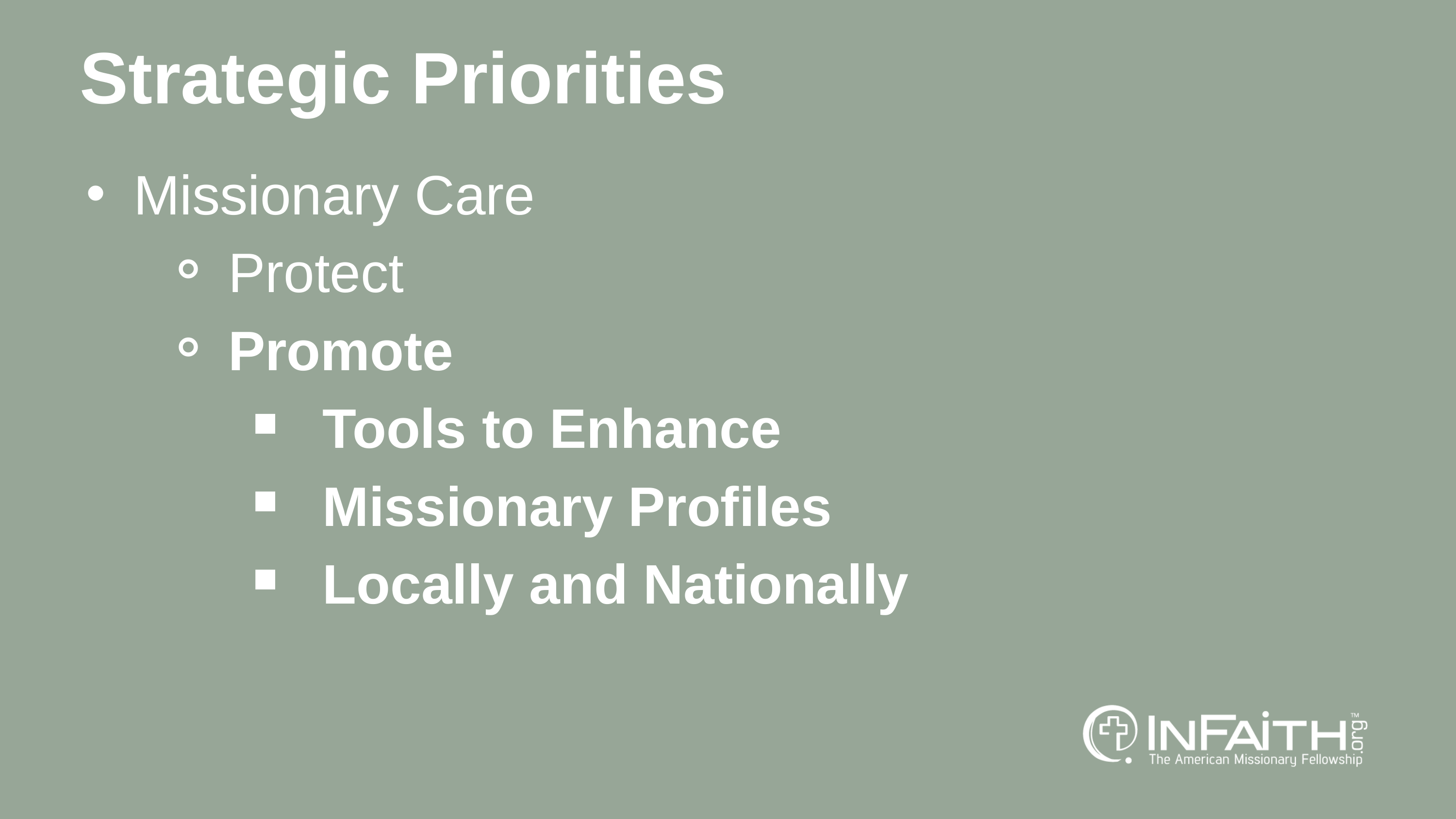

Strategic Priorities
Missionary Care
Protect
Promote
Tools to Enhance
Missionary Profiles
Locally and Nationally